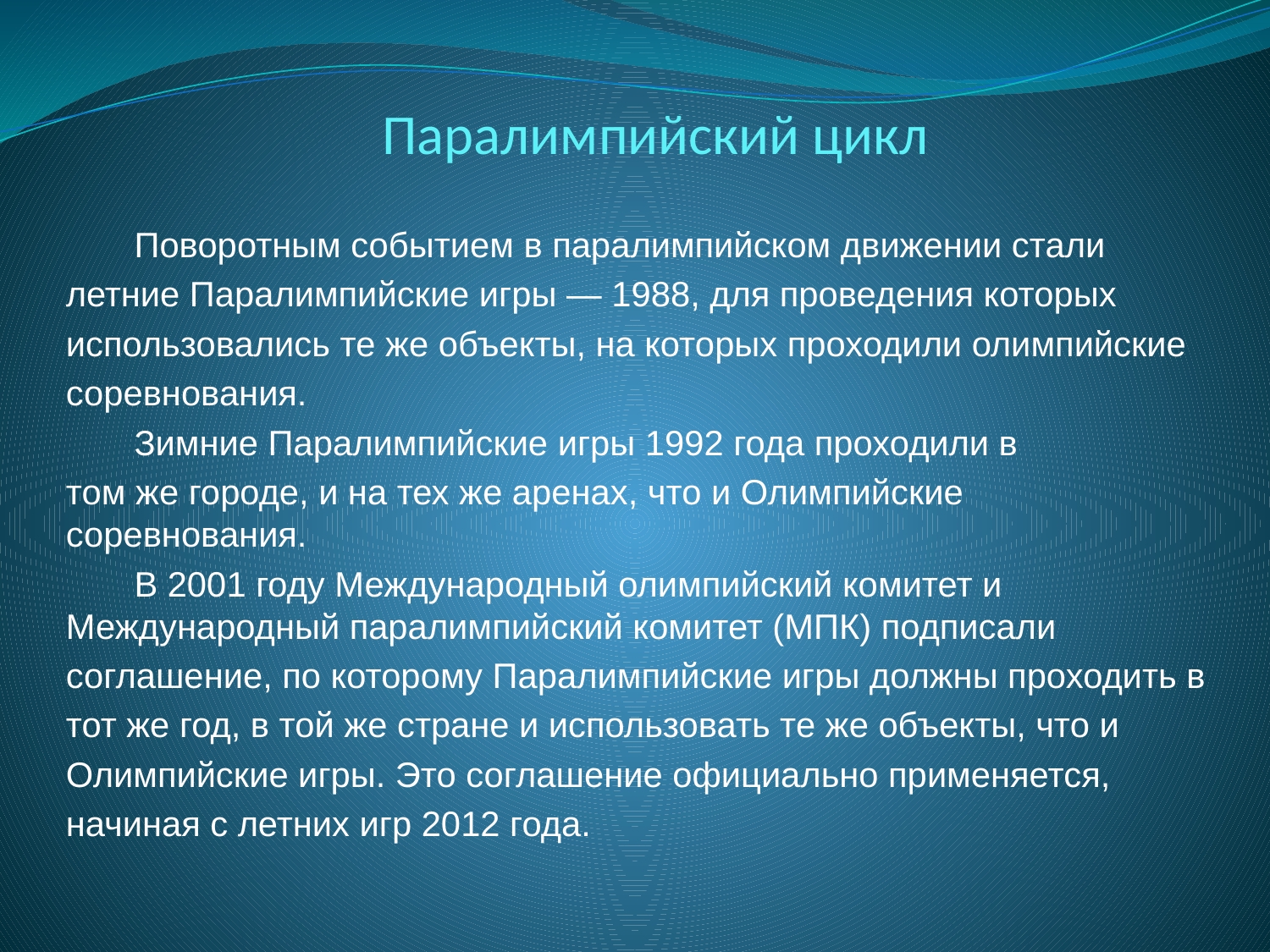

# Паралимпийский цикл
       Поворотным событием в паралимпийском движении стали
летние Паралимпийские игры — 1988, для проведения которых
использовались те же объекты, на которых проходили олимпийские
соревнования.
       Зимние Паралимпийские игры 1992 года проходили в
том же городе, и на тех же аренах, что и Олимпийские соревнования.
       В 2001 году Международный олимпийский комитет и Международный паралимпийский комитет (МПК) подписали
соглашение, по которому Паралимпийские игры должны проходить в
тот же год, в той же стране и использовать те же объекты, что и
Олимпийские игры. Это соглашение официально применяется,
начиная с летних игр 2012 года.